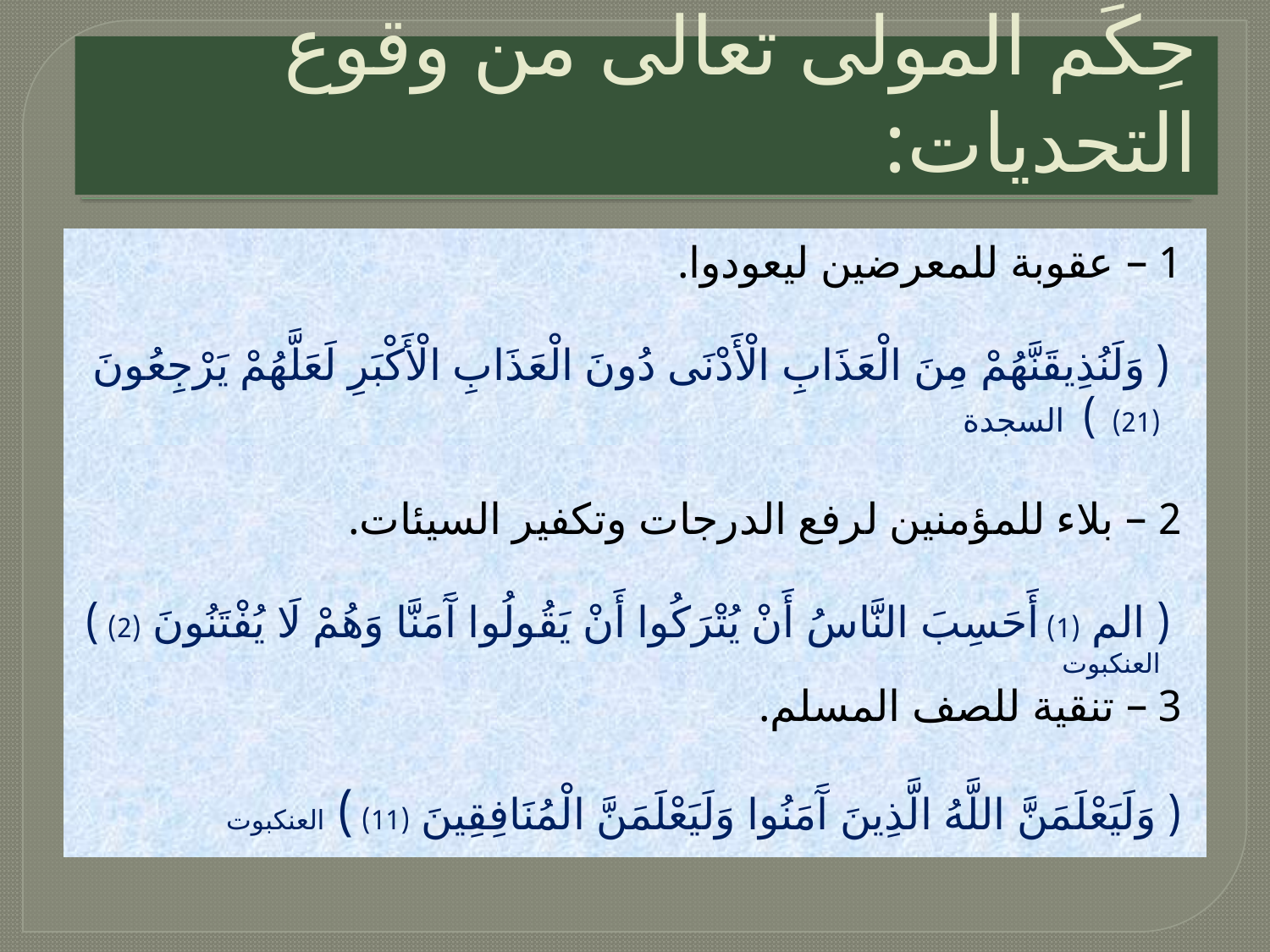

# حِكَم المولى تعالى من وقوع التحديات:
 1 – عقوبة للمعرضين ليعودوا.

  ( وَلَنُذِيقَنَّهُمْ مِنَ الْعَذَابِ الْأَدْنَى دُونَ الْعَذَابِ الْأَكْبَرِ لَعَلَّهُمْ يَرْجِعُونَ (21)  )  السجدة

 2 – بلاء للمؤمنين لرفع الدرجات وتكفير السيئات.

  ( الم (1) أَحَسِبَ النَّاسُ أَنْ يُتْرَكُوا أَنْ يَقُولُوا آَمَنَّا وَهُمْ لَا يُفْتَنُونَ (2) ) العنكبوت
 3 – تنقية للصف المسلم.

 ( وَلَيَعْلَمَنَّ اللَّهُ الَّذِينَ آَمَنُوا وَلَيَعْلَمَنَّ الْمُنَافِقِينَ (11) ) العنكبوت